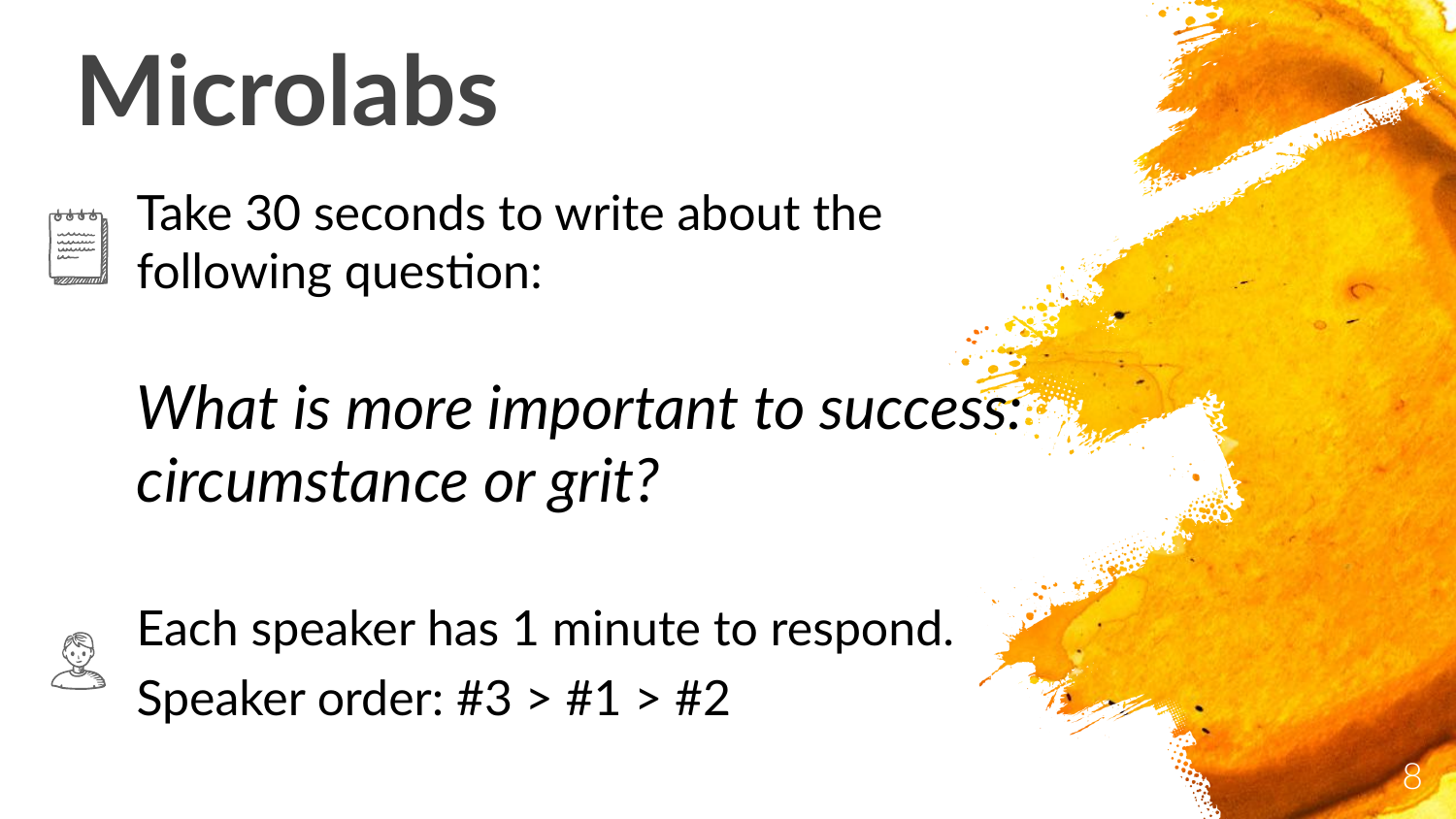

# Microlabs
Take 30 seconds to write about the following question:

What is more important to success: circumstance or grit?

Each speaker has 1 minute to respond.
Speaker order: #3 > #1 > #2

8